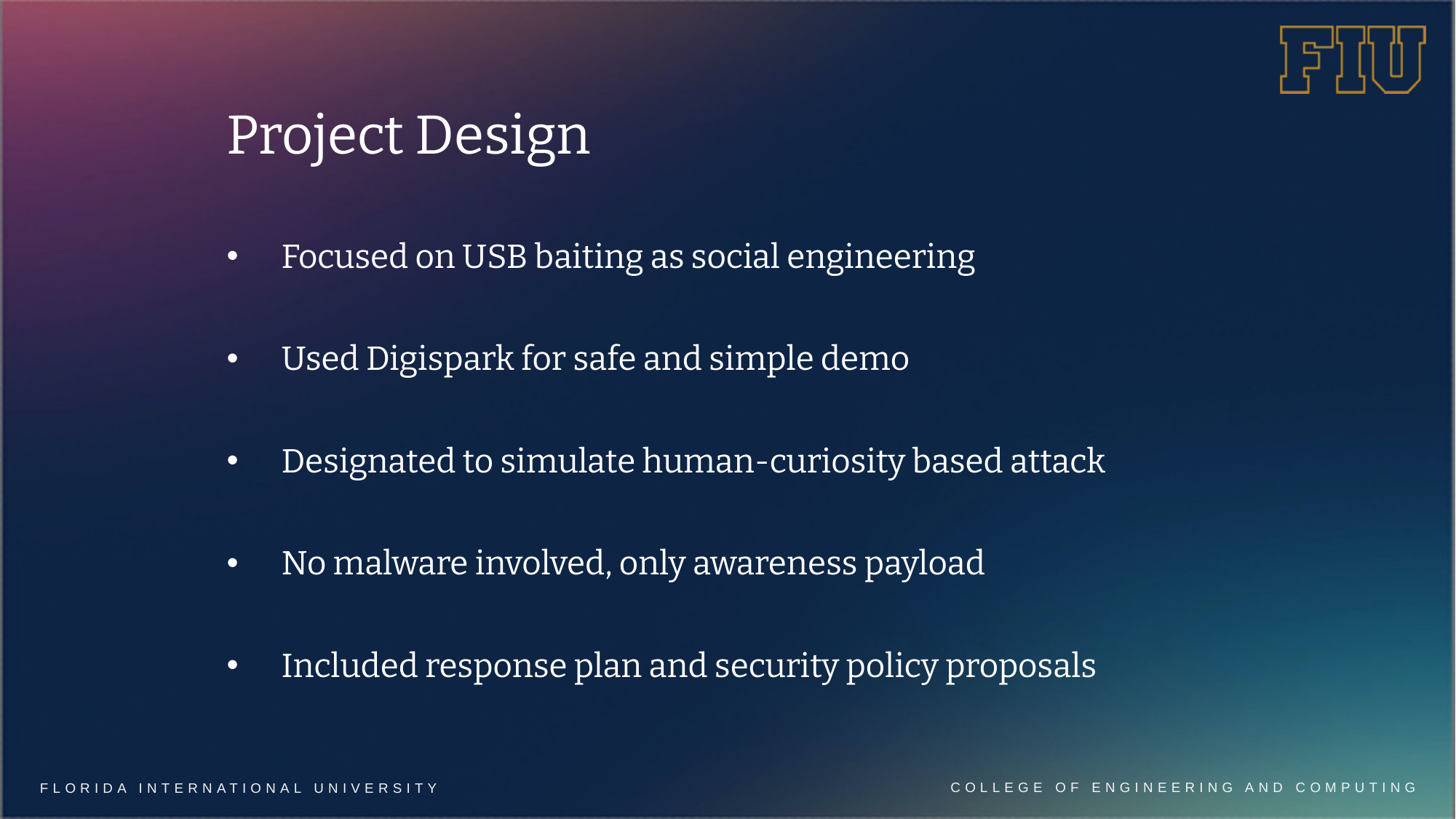

# Project Design
Focused on USB baiting as social engineering

Used Digispark for safe and simple demo

Designated to simulate human-curiosity based attack

No malware involved, only awareness payload

Included response plan and security policy proposals